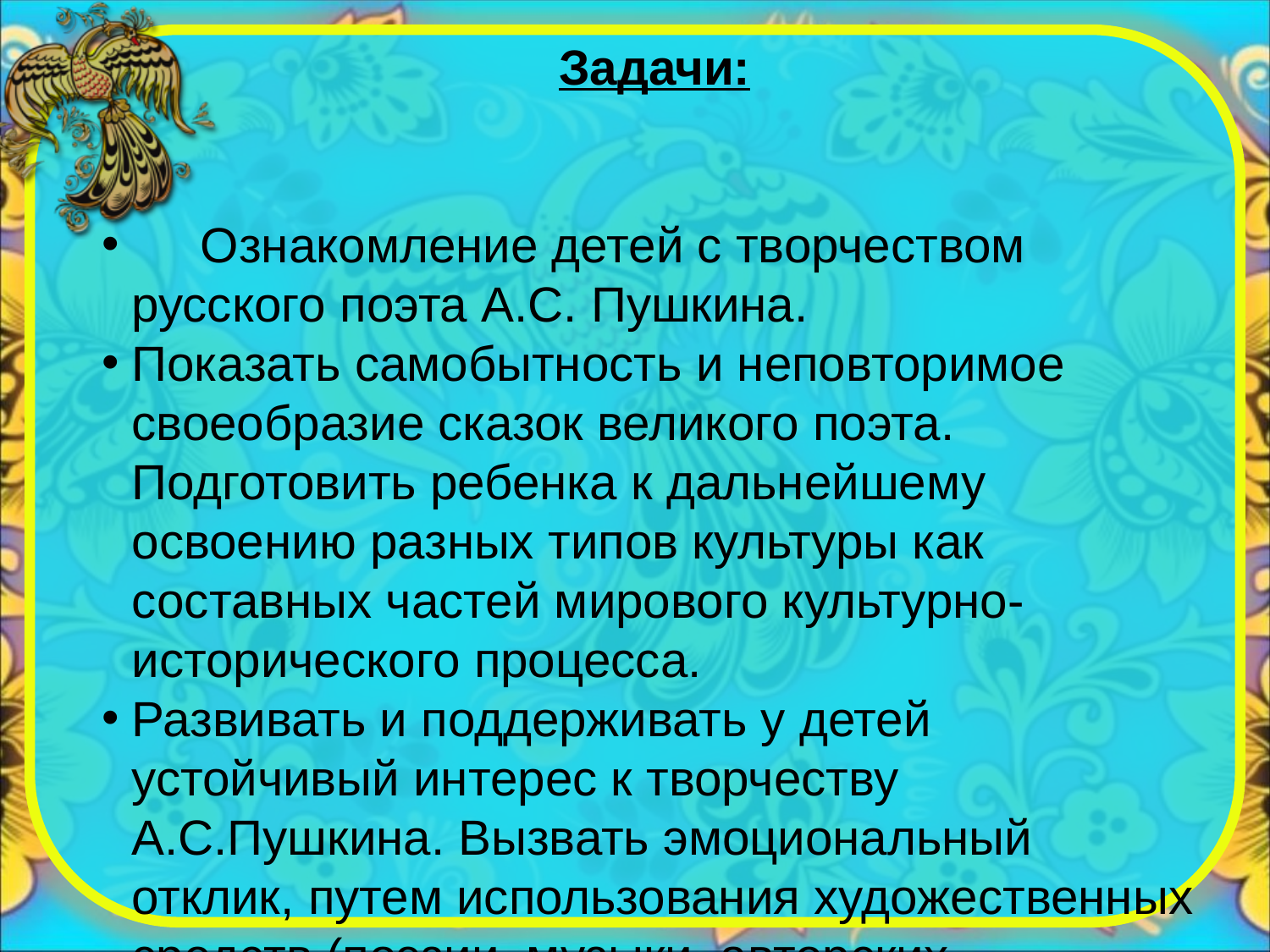

Задачи:

     Ознакомление детей с творчеством русского поэта А.С. Пушкина.
Показать самобытность и неповторимое своеобразие сказок великого поэта. Подготовить ребенка к дальнейшему освоению разных типов культуры как составных частей мирового культурно-исторического процесса.
Развивать и поддерживать у детей устойчивый интерес к творчеству А.С.Пушкина. Вызвать эмоциональный отклик, путем использования художественных средств (поэзии, музыки, авторских иллюстраций к сказкам).